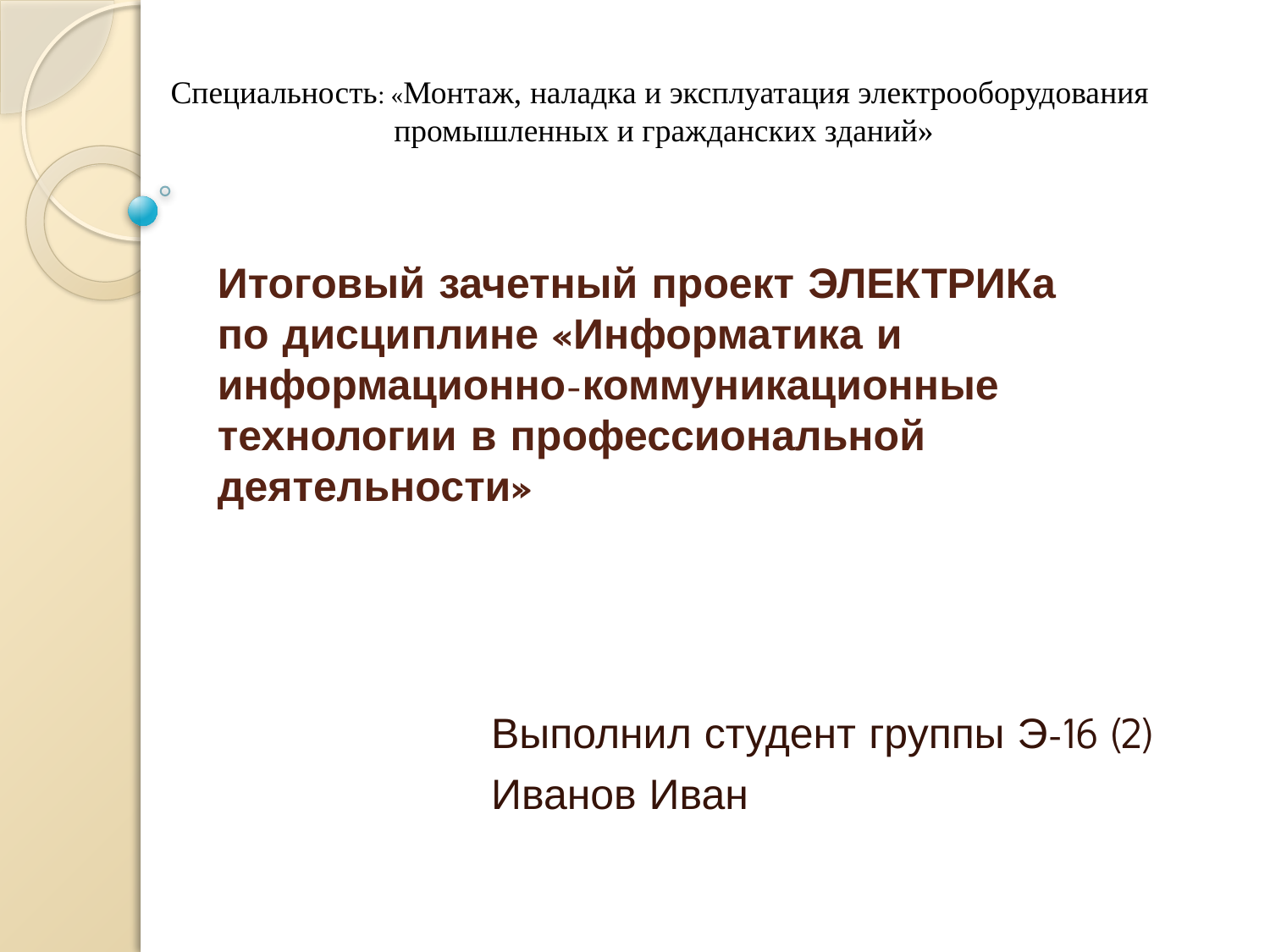

Специальность: «Монтаж, наладка и эксплуатация электрооборудования
 промышленных и гражданских зданий»
# Итоговый зачетный проект ЭЛЕКТРИКа по дисциплине «Информатика и информационно-коммуникационные технологии в профессиональной деятельности»
Выполнил студент группы Э-16 (2)
Иванов Иван